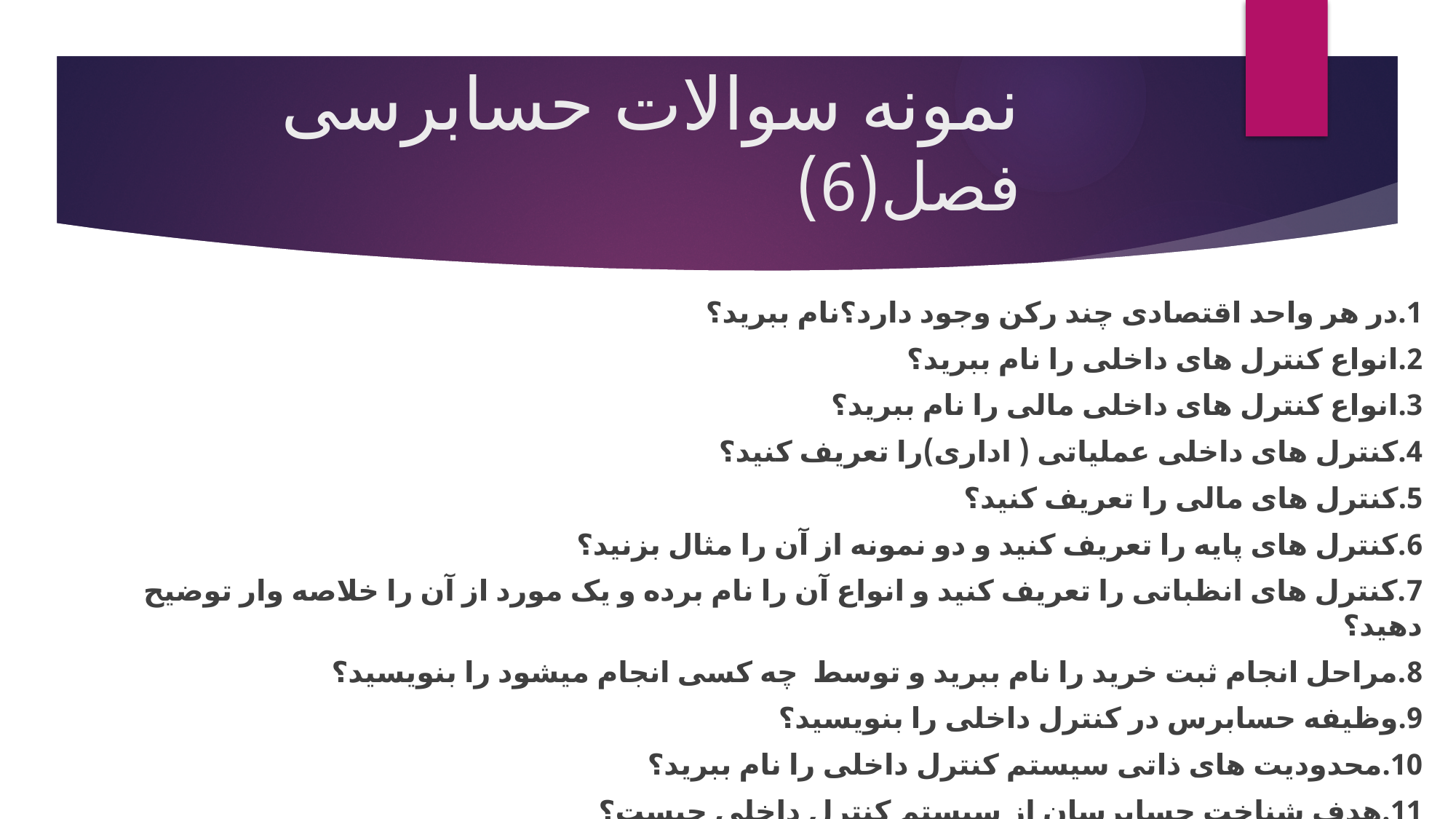

# نمونه سوالات حسابرسی فصل(6)
1.در هر واحد اقتصادی چند رکن وجود دارد؟نام ببرید؟
2.انواع کنترل های داخلی را نام ببرید؟
3.انواع کنترل های داخلی مالی را نام ببرید؟
4.کنترل های داخلی عملیاتی ( اداری)را تعریف کنید؟
5.کنترل های مالی را تعریف کنید؟
6.کنترل های پایه را تعریف کنید و دو نمونه از آن را مثال بزنید؟
7.کنترل های انظباتی را تعریف کنید و انواع آن را نام برده و یک مورد از آن را خلاصه وار توضیح دهید؟
8.مراحل انجام ثبت خرید را نام ببرید و توسط  چه کسی انجام میشود را بنویسید؟
9.وظیفه حسابرس در کنترل داخلی را بنویسید؟
10.محدودیت های ذاتی سیستم کنترل داخلی را نام ببرید؟
11.هدف شناخت حسابرسان از سیستم کنترل داخلی چیست؟